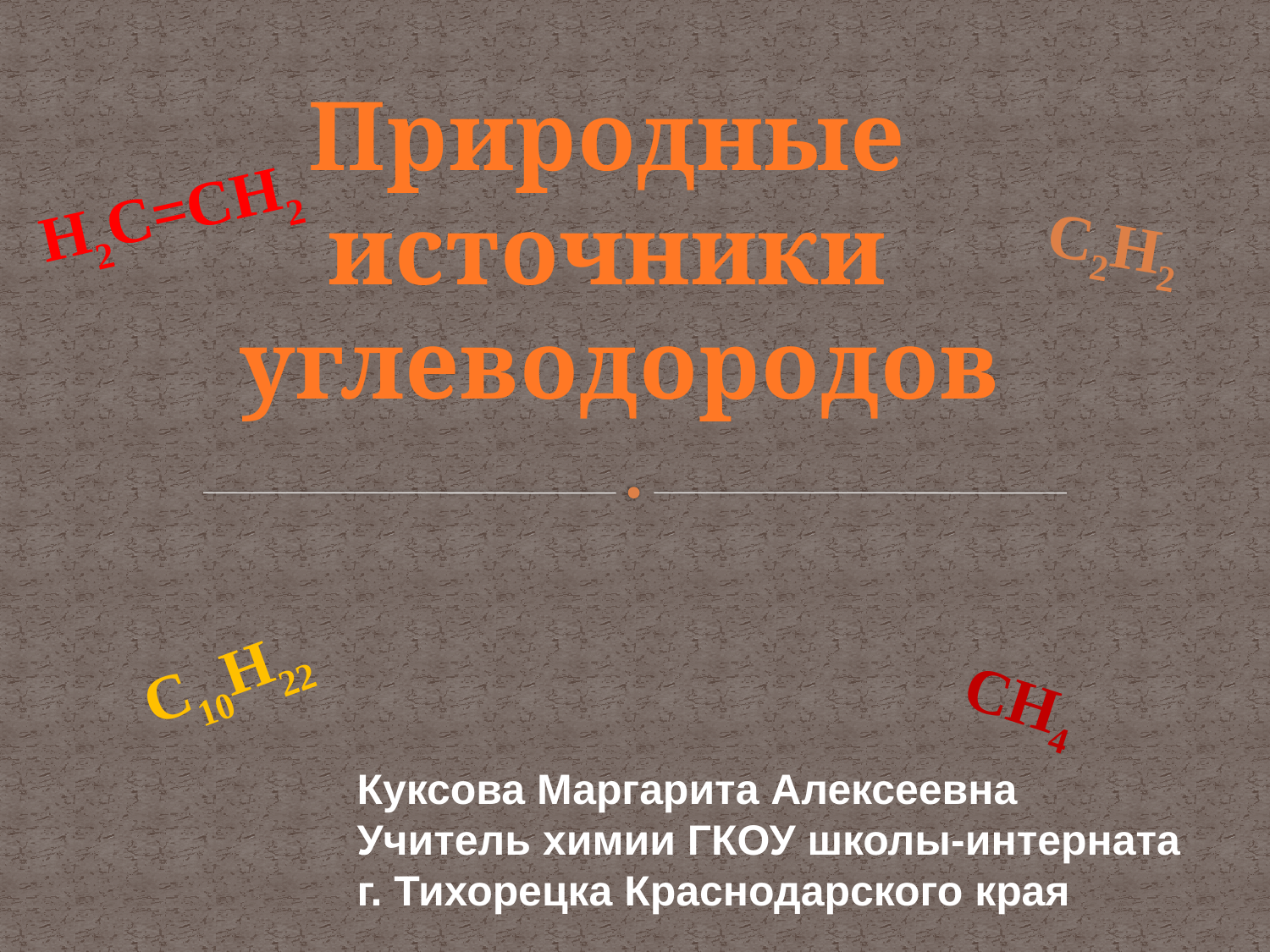

Природные
источники
углеводородов
H2C=CH2
C2H2
C10H22
CH4
Куксова Маргарита Алексеевна
Учитель химии ГКОУ школы-интерната
г. Тихорецка Краснодарского края